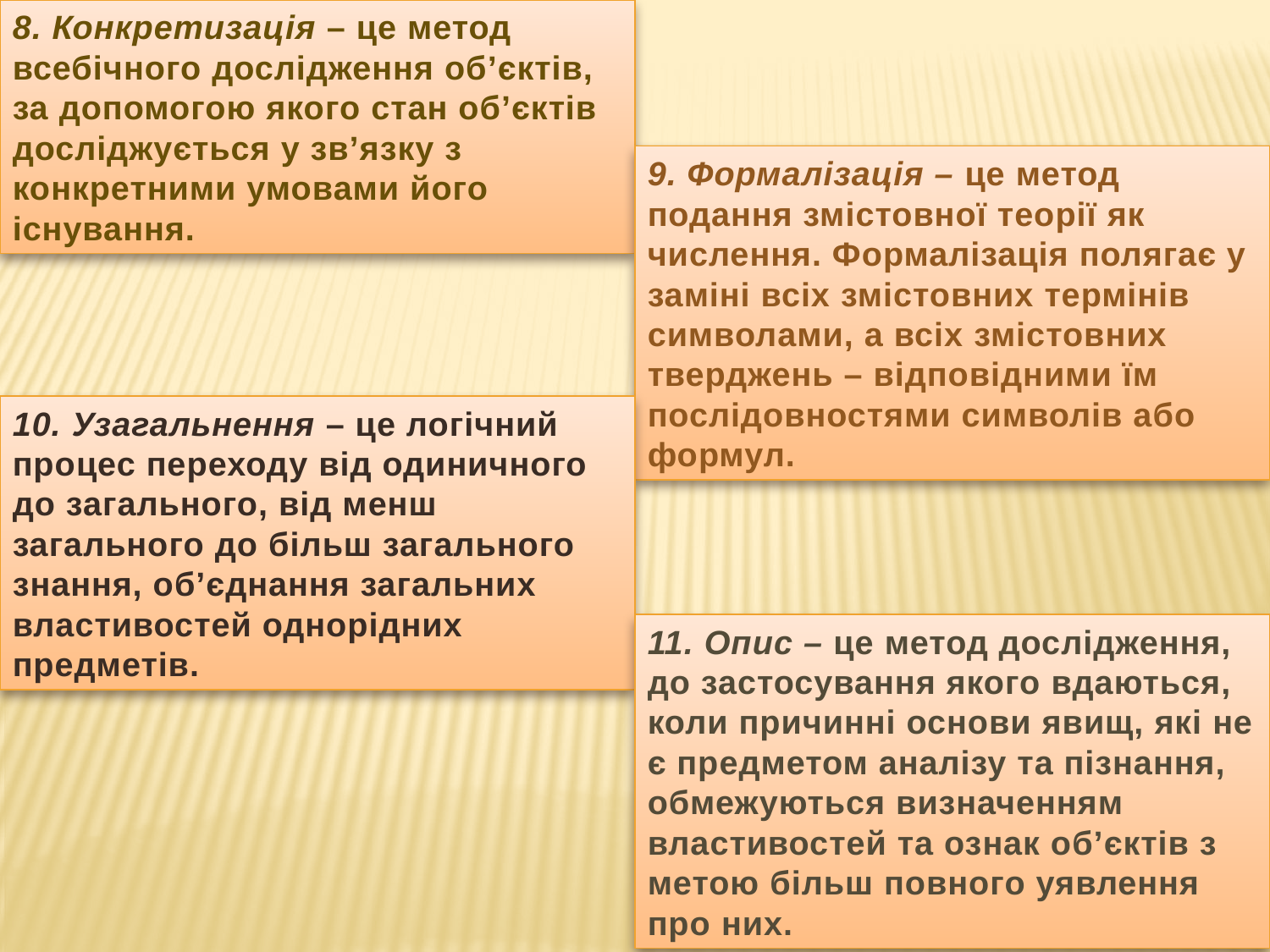

8. Конкретизація – це метод всебічного дослідження об’єктів, за допомогою якого стан об’єктів досліджується у зв’язку з конкретними умовами його існування.
9. Формалізація – це метод подання змістовної теорії як числення. Формалізація полягає у заміні всіх змістовних термінів символами, а всіх змістовних тверджень – відповідними їм послідовностями символів або формул.
10. Узагальнення – це логічний процес переходу від одиничного до загального, від менш загального до більш загального знання, об’єднання загальних властивостей однорідних предметів.
11. Опис – це метод дослідження, до застосування якого вдаються, коли причинні основи явищ, які не є предметом аналізу та пізнання, обмежуються визначенням властивостей та ознак об’єктів з метою більш повного уявлення про них.